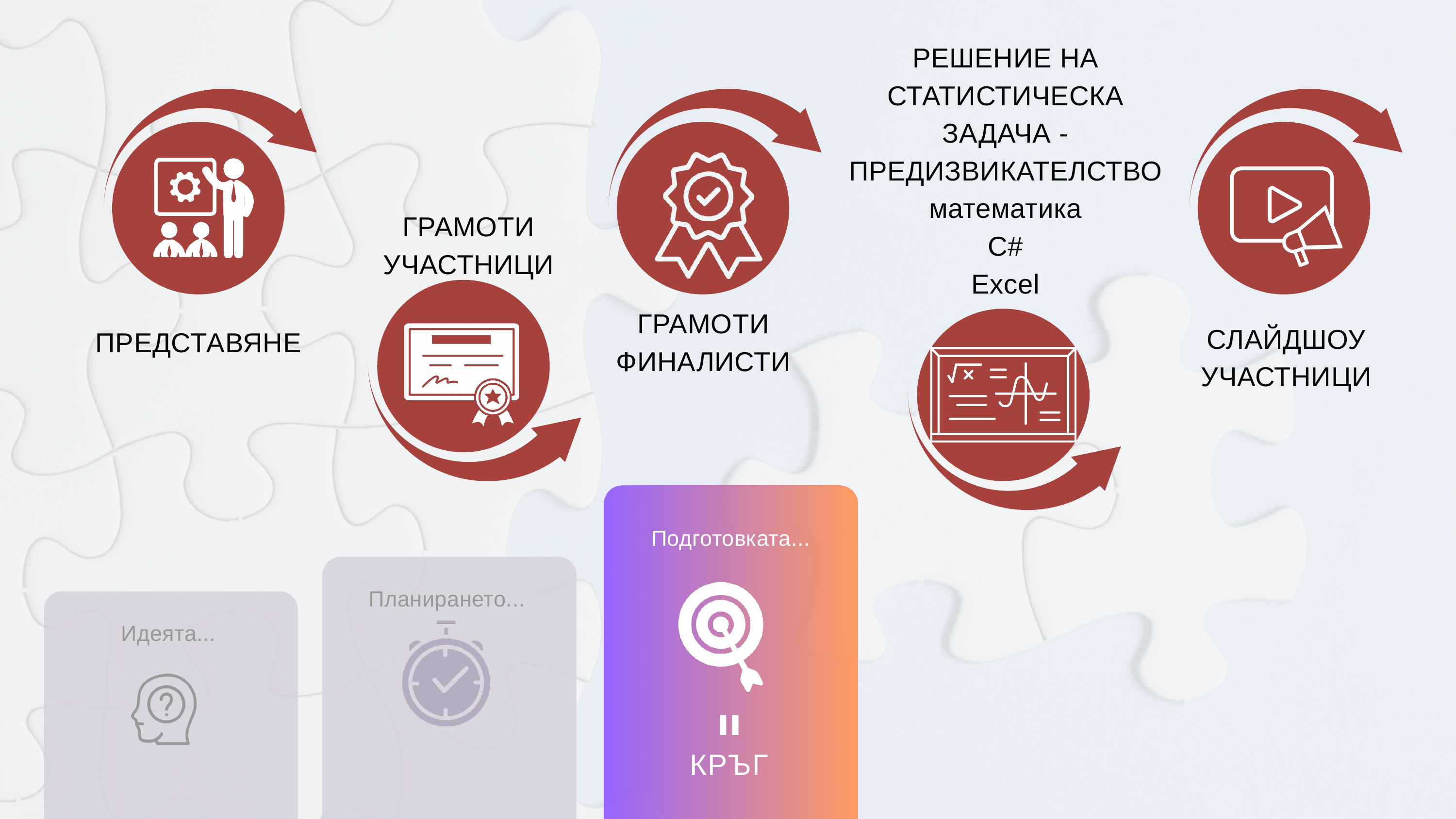

РЕШЕНИЕ НА СТАТИСТИЧЕСКА
ЗАДАЧА - ПРЕДИЗВИКАТЕЛСТВО
математика
С#
Excel

ПРЕДСТАВЯНЕ

ГРАМОТИ ФИНАЛИСТИ

ГРАМОТИ УЧАСТНИЦИ

СЛАЙДШОУ
УЧАСТНИЦИ

Планирането...

Идеята...

II
КРЪГ
Подготовката...